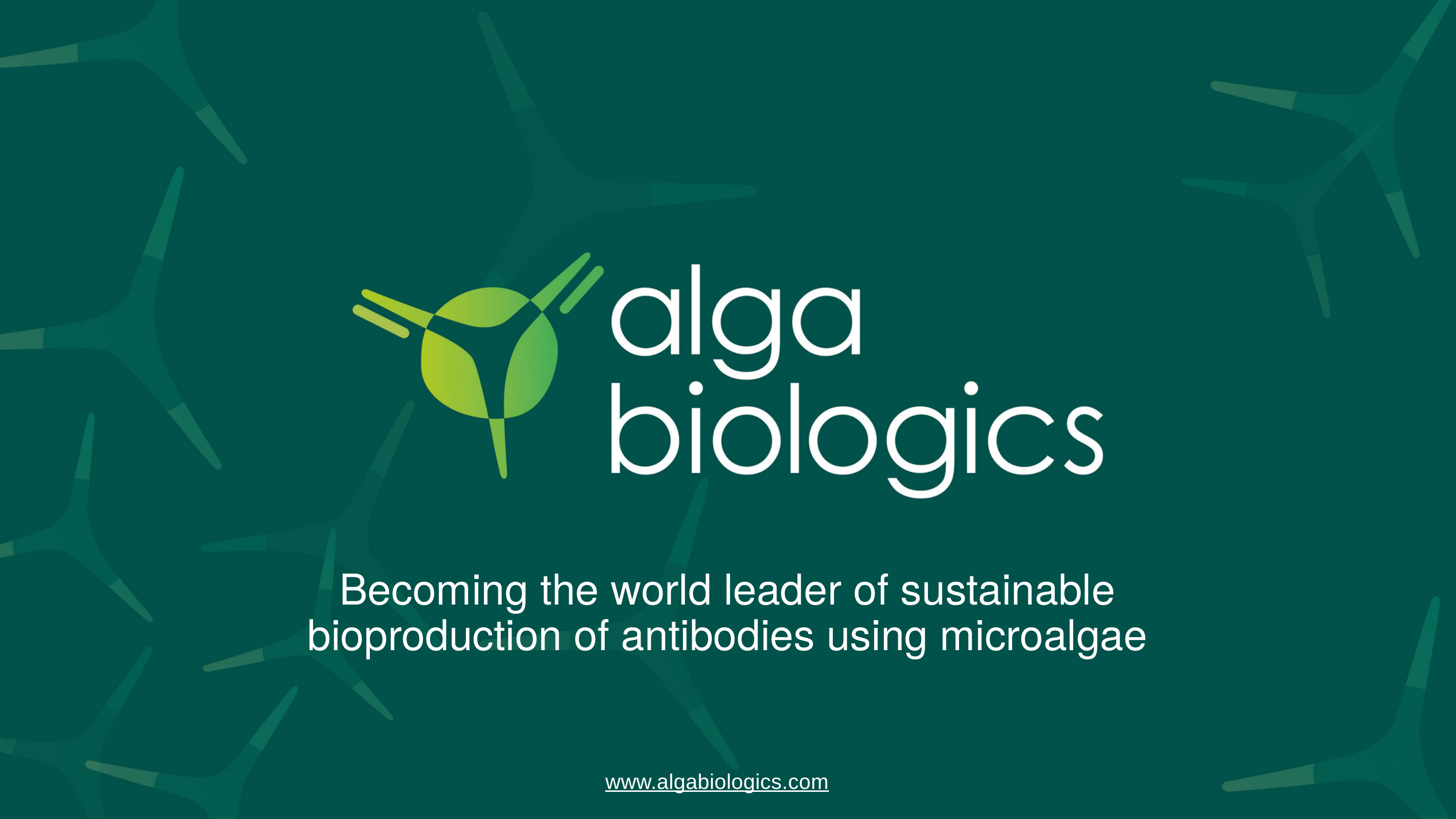

Becoming the world leader of sustainable bioproduction of antibodies using microalgae

www.algabiologics.com